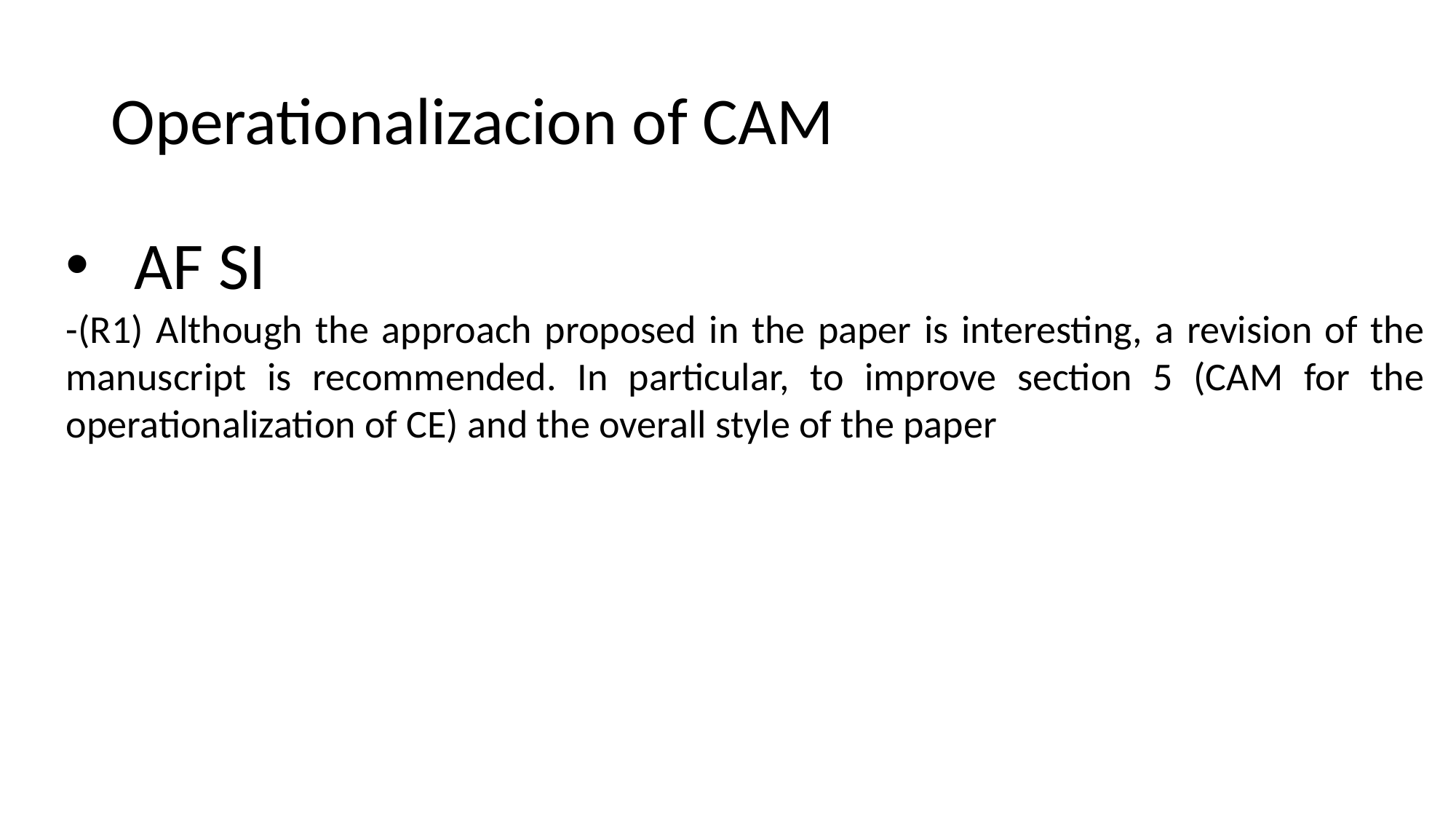

# Operationalizacion of CAM
AF SI
-(R1) Although the approach proposed in the paper is interesting, a revision of the manuscript is recommended. In particular, to improve section 5 (CAM for the operationalization of CE) and the overall style of the paper